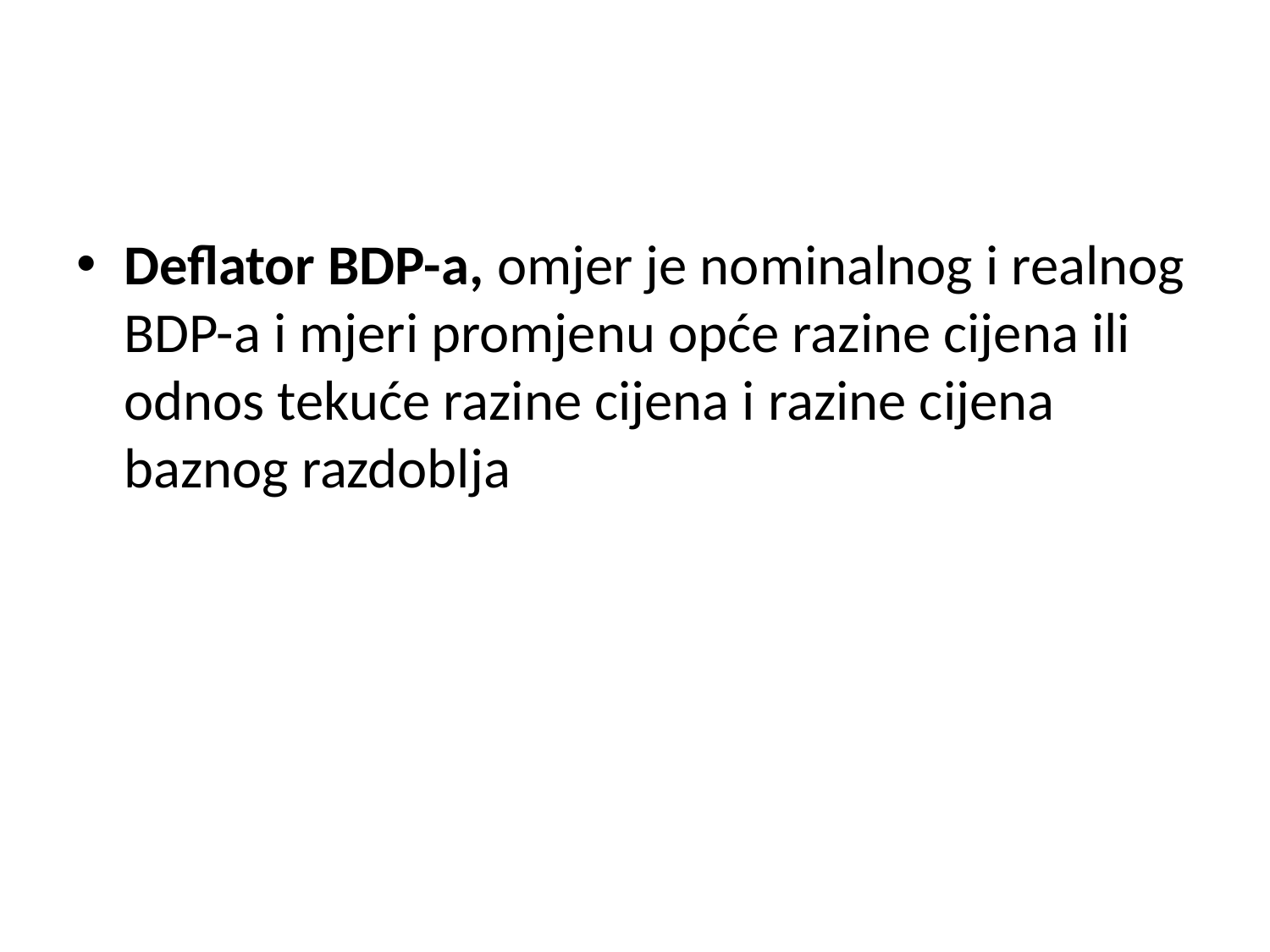

Deflator BDP-a, omjer je nominalnog i realnog BDP-a i mjeri promjenu opće razine cijena ili odnos tekuće razine cijena i razine cijena baznog razdoblja